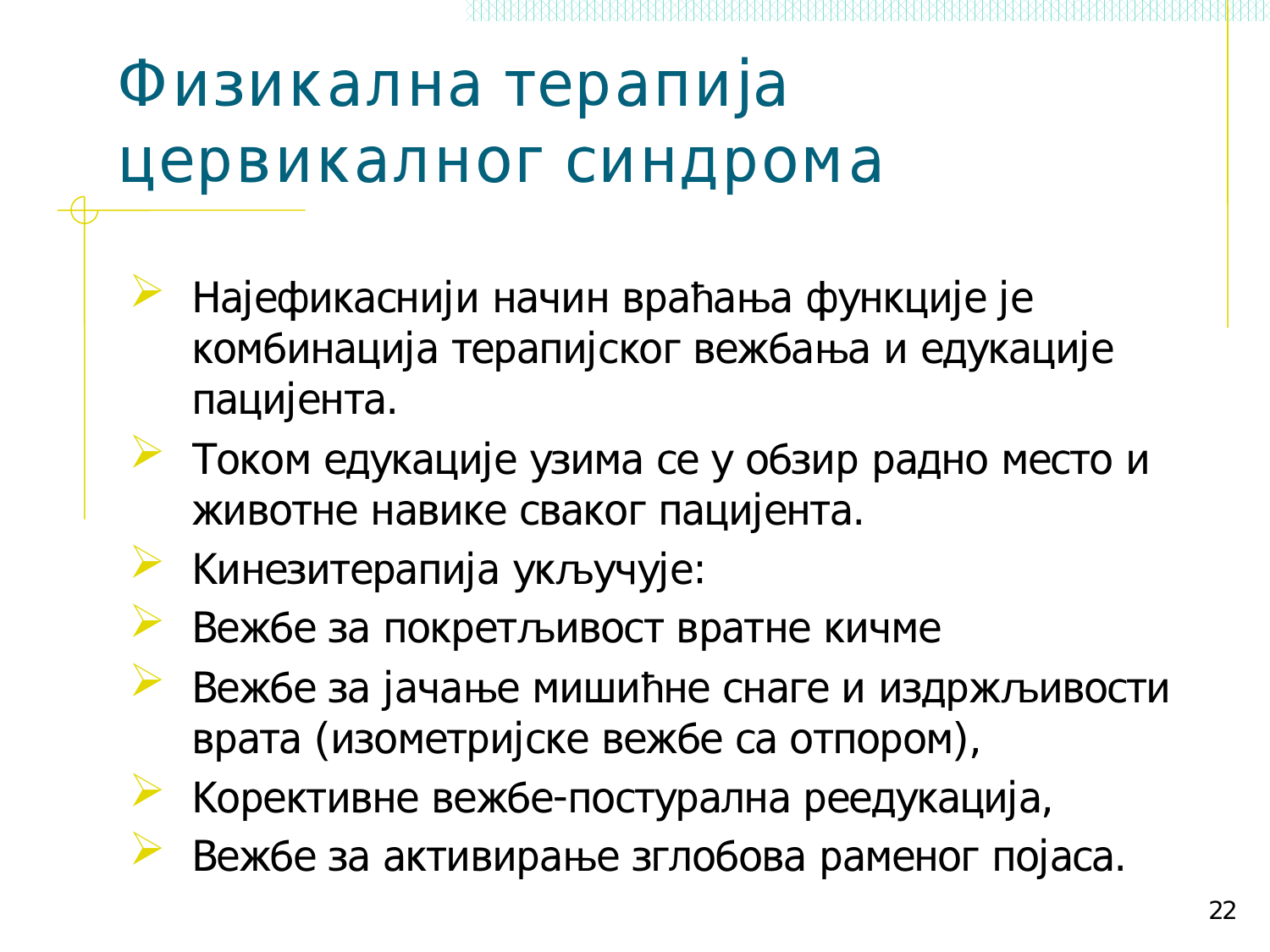

# Физикална терапија цервикалног синдрома
Најефикаснији начин враћања функције је комбинација терапијског вежбања и едукације пацијента.
Током едукације узима се у обзир радно место и животне навике сваког пацијента.
Кинезитерапија укључује:
Вежбе за покретљивост вратне кичме
Вежбе за јачање мишићне снаге и издржљивости врата (изометријске вежбе са отпором),
Корективне вежбе-постурална реедукација,
Вежбе за активирање зглобова раменог појаса.

22